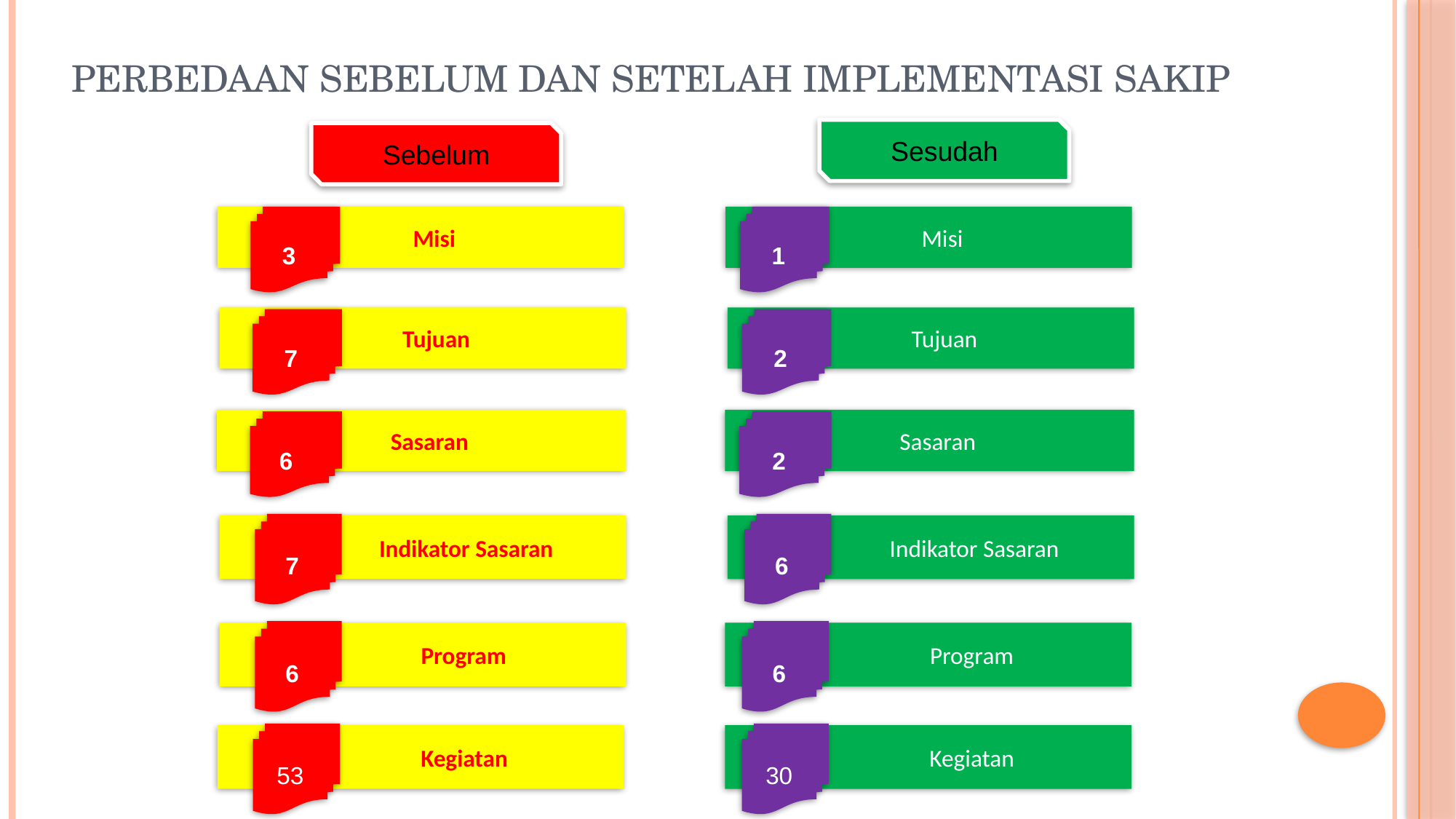

# PERBEDAAN SEBELUM DAN SETELAH IMPLEMENTASI SAKIP
Sesudah
Sebelum
     Misi
3
     Misi
1
     Tujuan
     Tujuan
7
2
    Sasaran
    Sasaran
6
2
7
6
                Indikator Sasaran
                Indikator Sasaran
6
6
                Program
                Program
53
30
                Kegiatan
                Kegiatan